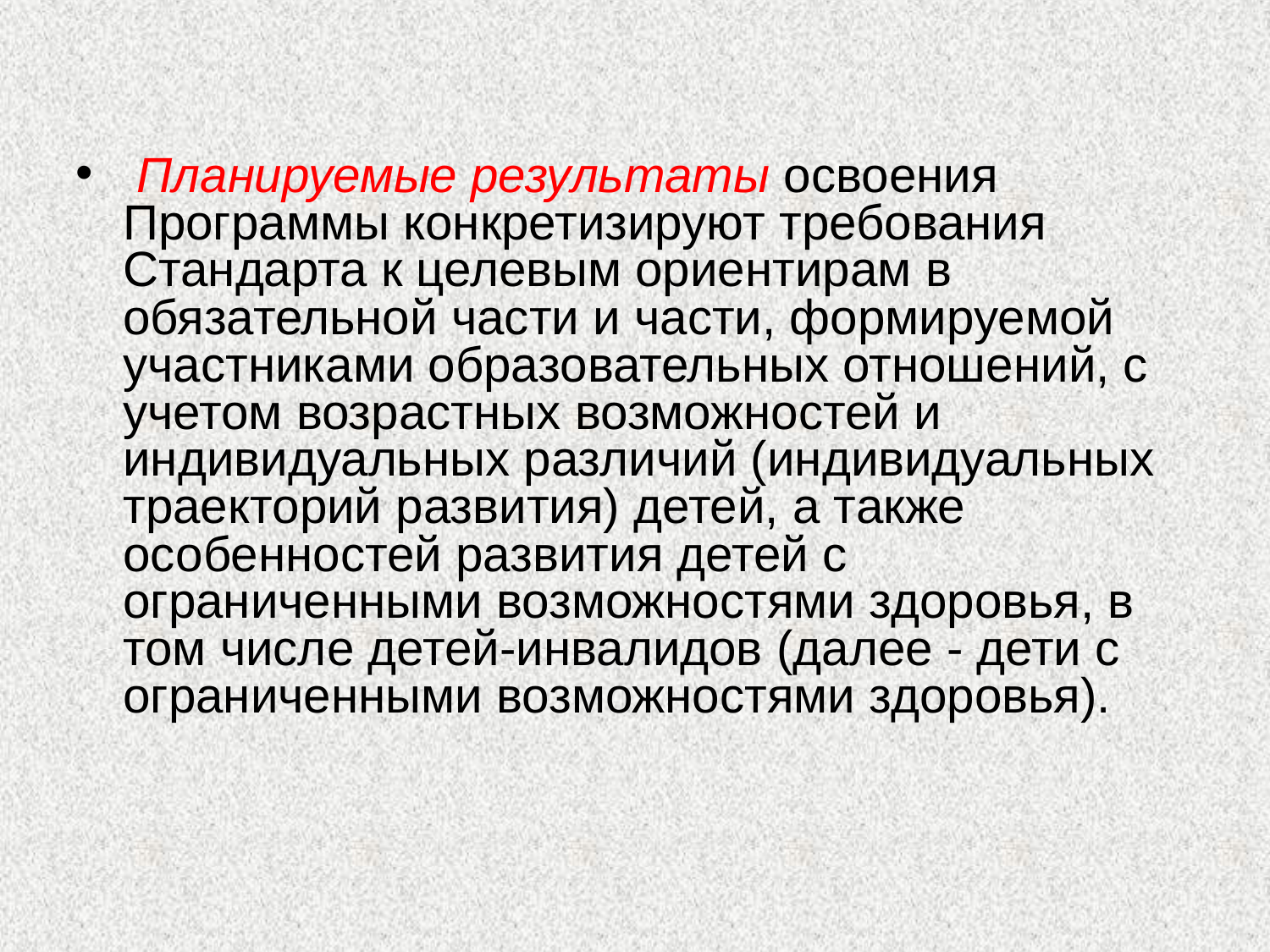

Планируемые результаты освоения Программы конкретизируют требования Стандарта к целевым ориентирам в обязательной части и части, формируемой участниками образовательных отношений, с учетом возрастных возможностей и индивидуальных различий (индивидуальных траекторий развития) детей, а также особенностей развития детей с ограниченными возможностями здоровья, в том числе детей-инвалидов (далее - дети с ограниченными возможностями здоровья).